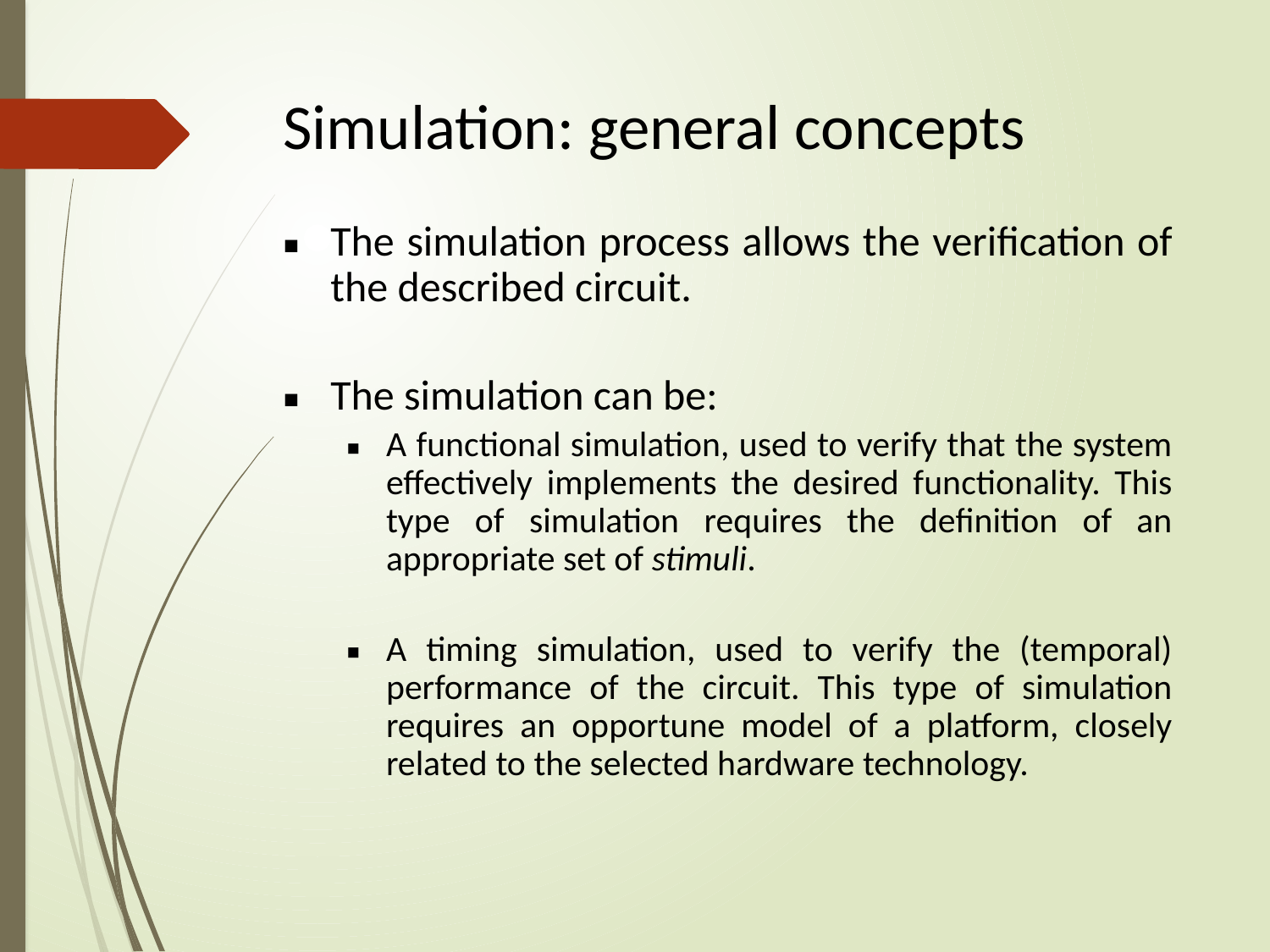

# Simulation: general concepts
The simulation process allows the verification of the described circuit.

The simulation can be:
A functional simulation, used to verify that the system effectively implements the desired functionality. This type of simulation requires the definition of an appropriate set of stimuli.

A timing simulation, used to verify the (temporal) performance of the circuit. This type of simulation requires an opportune model of a platform, closely related to the selected hardware technology.